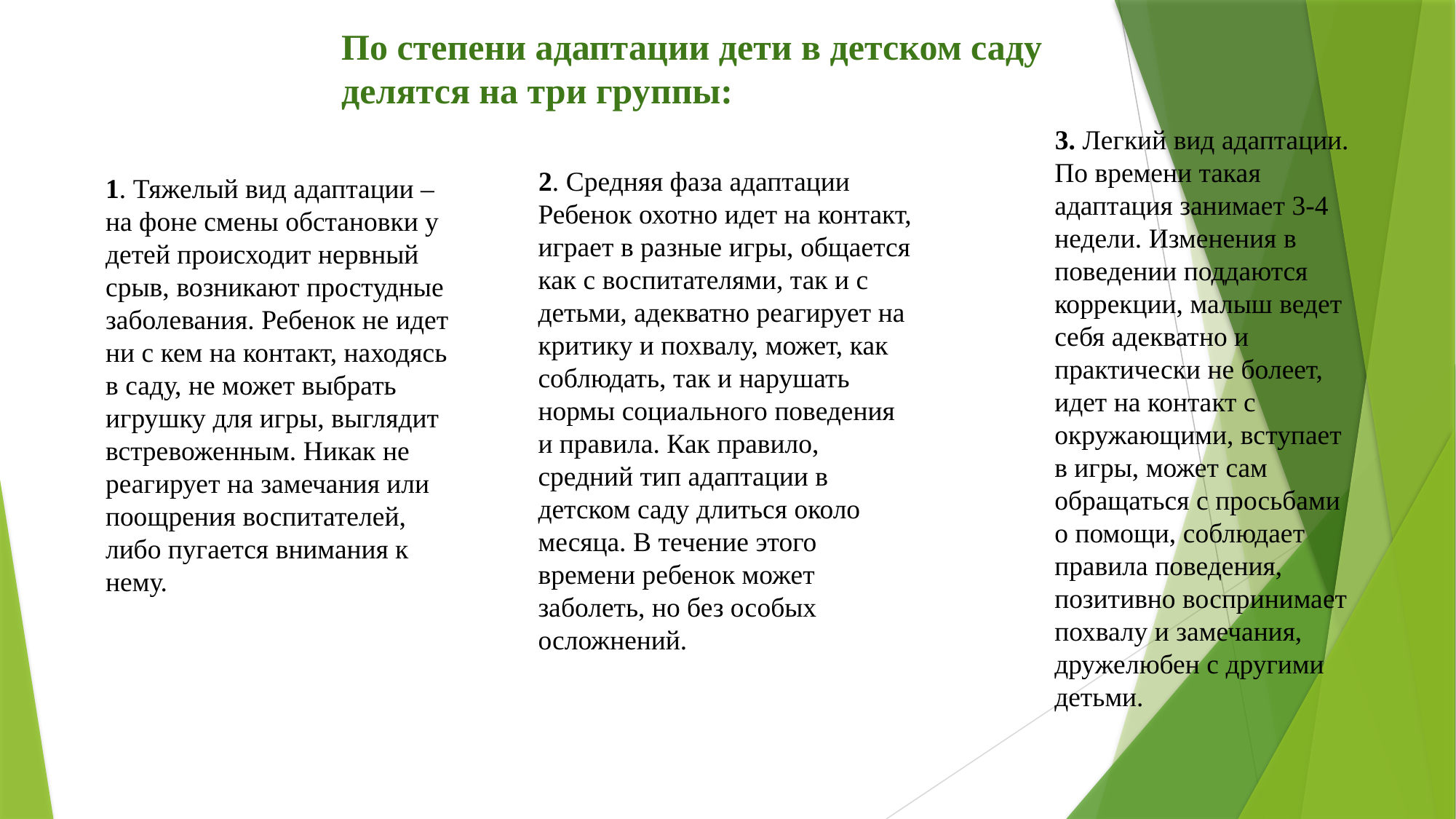

По степени адаптации дети в детском саду делятся на три группы:
      3. Легкий вид адаптации. По времени такая адаптация занимает 3-4 недели. Изменения в поведении поддаются коррекции, малыш ведет себя адекватно и практически не болеет, идет на контакт с окружающими, вступает в игры, может сам обращаться с просьбами о помощи, соблюдает правила поведения, позитивно воспринимает похвалу и замечания, дружелюбен с другими детьми.
      2. Средняя фаза адаптации Ребенок охотно идет на контакт, играет в разные игры, общается как с воспитателями, так и с детьми, адекватно реагирует на критику и похвалу, может, как соблюдать, так и нарушать нормы социального поведения и правила. Как правило, средний тип адаптации в детском саду длиться около месяца. В течение этого времени ребенок может заболеть, но без особых осложнений.
1. Тяжелый вид адаптации – на фоне смены обстановки у детей происходит нервный срыв, возникают простудные заболевания. Ребенок не идет ни с кем на контакт, находясь в саду, не может выбрать игрушку для игры, выглядит встревоженным. Никак не реагирует на замечания или поощрения воспитателей, либо пугается внимания к нему.